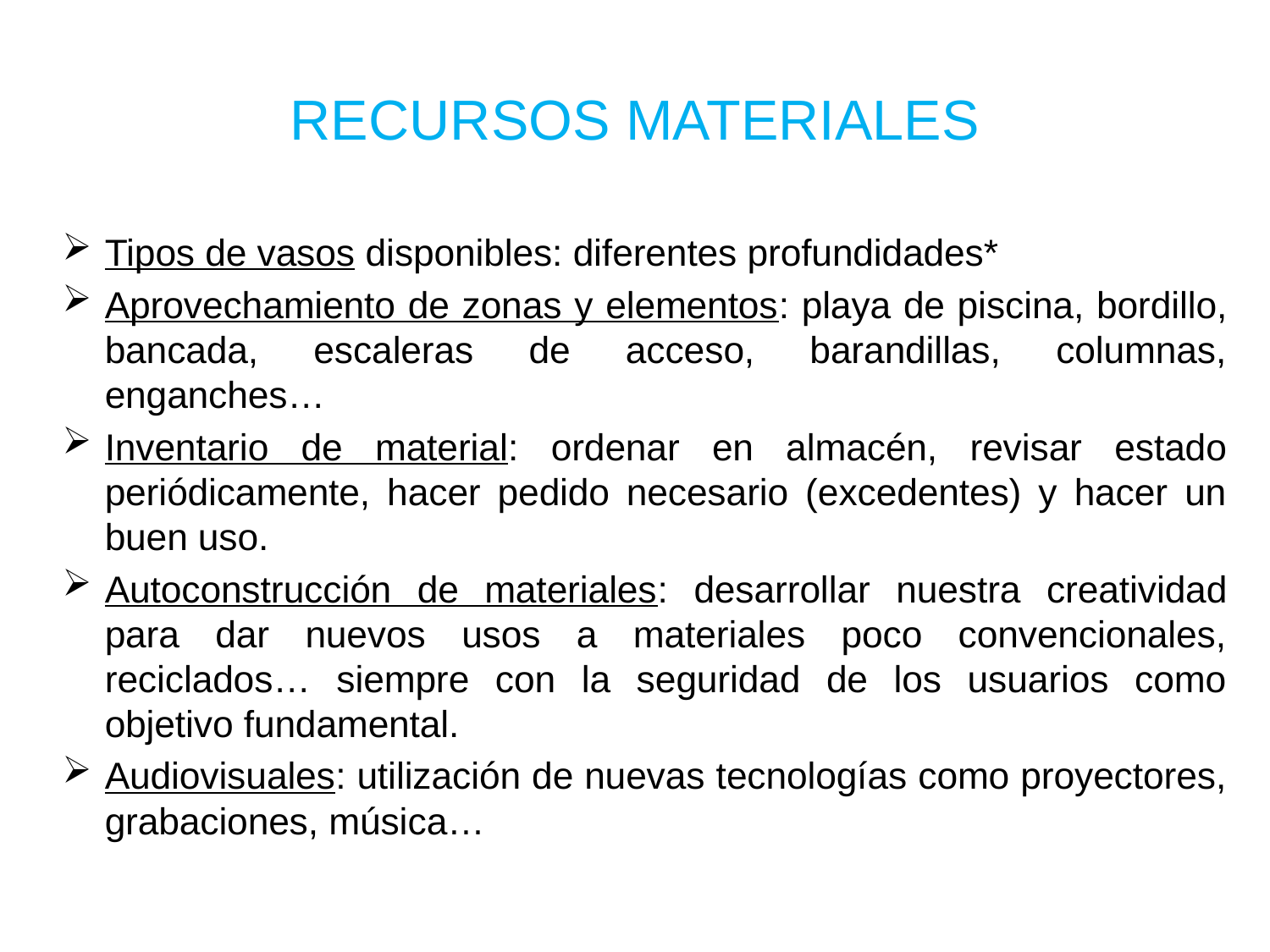

# RECURSOS MATERIALES
Tipos de vasos disponibles: diferentes profundidades*
Aprovechamiento de zonas y elementos: playa de piscina, bordillo, bancada, escaleras de acceso, barandillas, columnas, enganches…
Inventario de material: ordenar en almacén, revisar estado periódicamente, hacer pedido necesario (excedentes) y hacer un buen uso.
Autoconstrucción de materiales: desarrollar nuestra creatividad para dar nuevos usos a materiales poco convencionales, reciclados… siempre con la seguridad de los usuarios como objetivo fundamental.
Audiovisuales: utilización de nuevas tecnologías como proyectores, grabaciones, música…